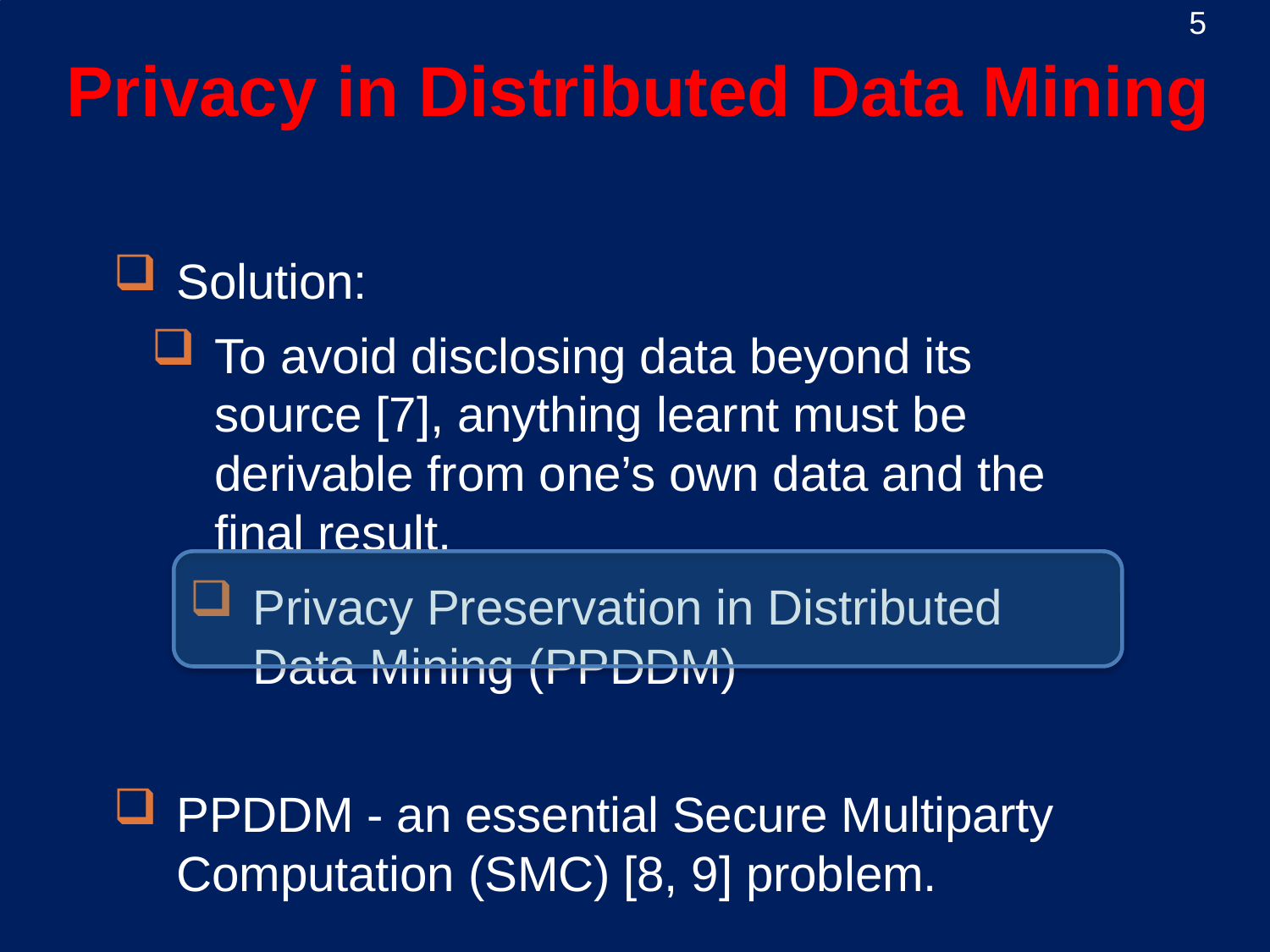

5
# Privacy in Distributed Data Mining

Solution:
To avoid disclosing data beyond its source [7], anything learnt must be derivable from one’s own data and the final result.
Privacy Preservation in Distributed Data Mining (PPDDM)

PPDDM - an essential Secure Multiparty Computation (SMC) [8, 9] problem.